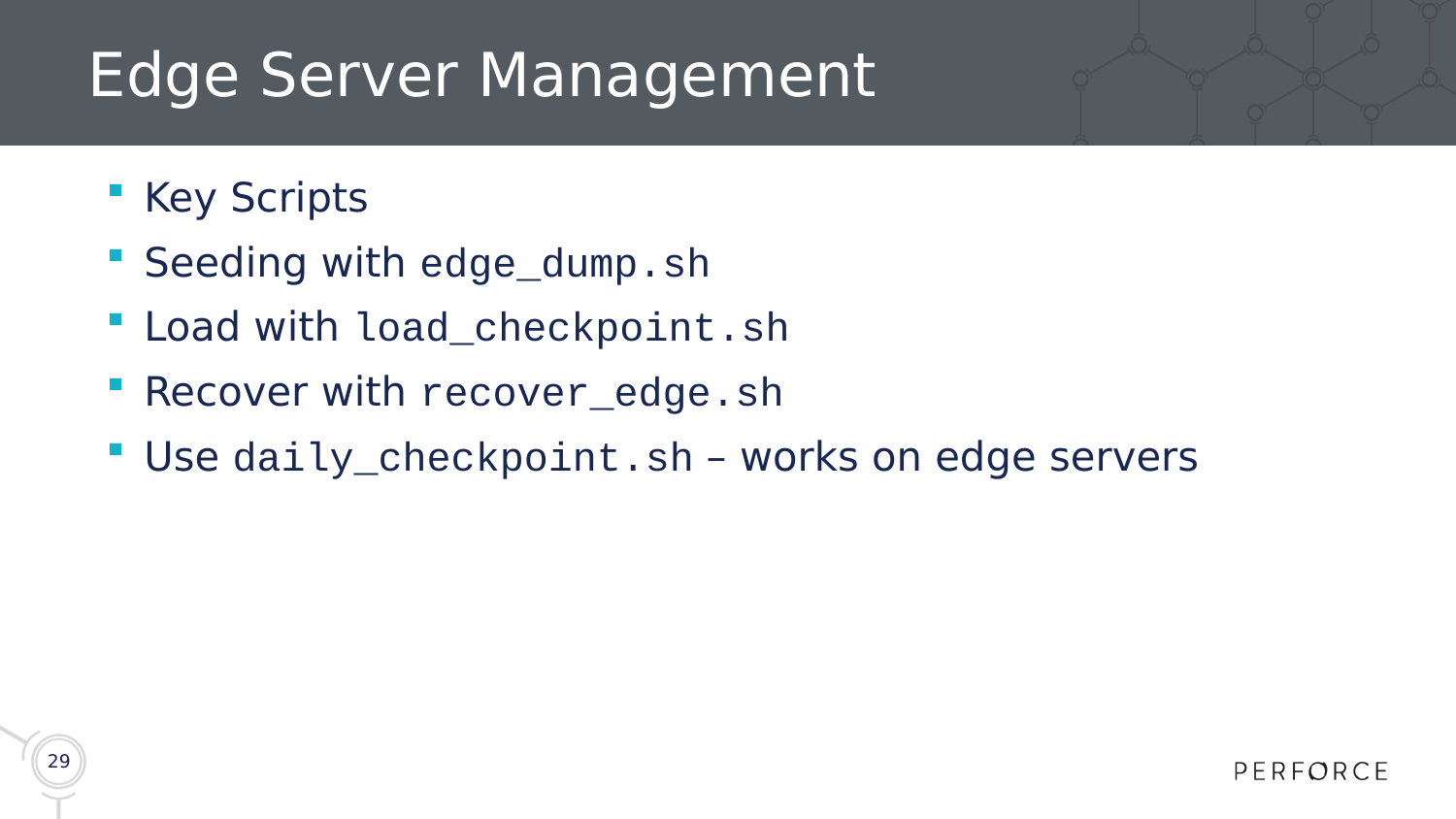

# Edge Server Management
Key Scripts
Seeding with edge_dump.sh
Load with load_checkpoint.sh
Recover with recover_edge.sh
Use daily_checkpoint.sh – works on edge servers